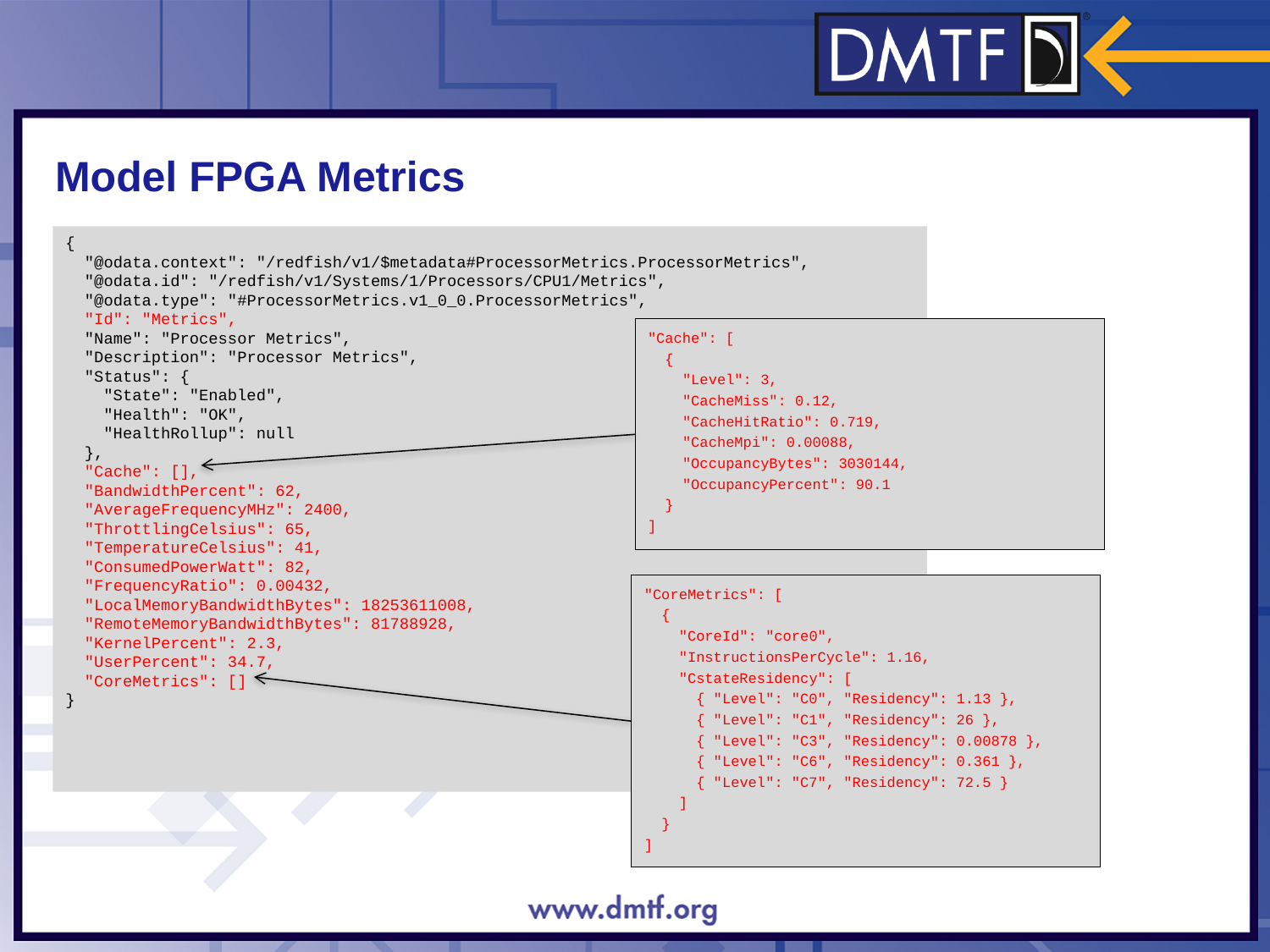

# Model FPGA Metrics
{
  "@odata.context": "/redfish/v1/$metadata#ProcessorMetrics.ProcessorMetrics",
  "@odata.id": "/redfish/v1/Systems/1/Processors/CPU1/Metrics",
  "@odata.type": "#ProcessorMetrics.v1_0_0.ProcessorMetrics",
  "Id": "Metrics",
  "Name": "Processor Metrics",
  "Description": "Processor Metrics",
  "Status": {
    "State": "Enabled",
    "Health": "OK",
    "HealthRollup": null
  },
  "Cache": [],
  "BandwidthPercent": 62,
  "AverageFrequencyMHz": 2400,
  "ThrottlingCelsius": 65,
  "TemperatureCelsius": 41,
  "ConsumedPowerWatt": 82,
  "FrequencyRatio": 0.00432,
  "LocalMemoryBandwidthBytes": 18253611008,
  "RemoteMemoryBandwidthBytes": 81788928,
  "KernelPercent": 2.3,
  "UserPercent": 34.7,
  "CoreMetrics": []
}

"Cache": [
  {
    "Level": 3,
    "CacheMiss": 0.12,
    "CacheHitRatio": 0.719,
    "CacheMpi": 0.00088,
    "OccupancyBytes": 3030144,
    "OccupancyPercent": 90.1
  }
]

"CoreMetrics": [
  {
    "CoreId": "core0",
    "InstructionsPerCycle": 1.16,
    "CstateResidency": [
      { "Level": "C0", "Residency": 1.13 },
      { "Level": "C1", "Residency": 26 },
      { "Level": "C3", "Residency": 0.00878 },
      { "Level": "C6", "Residency": 0.361 },
      { "Level": "C7", "Residency": 72.5 }
    ]
  }
]